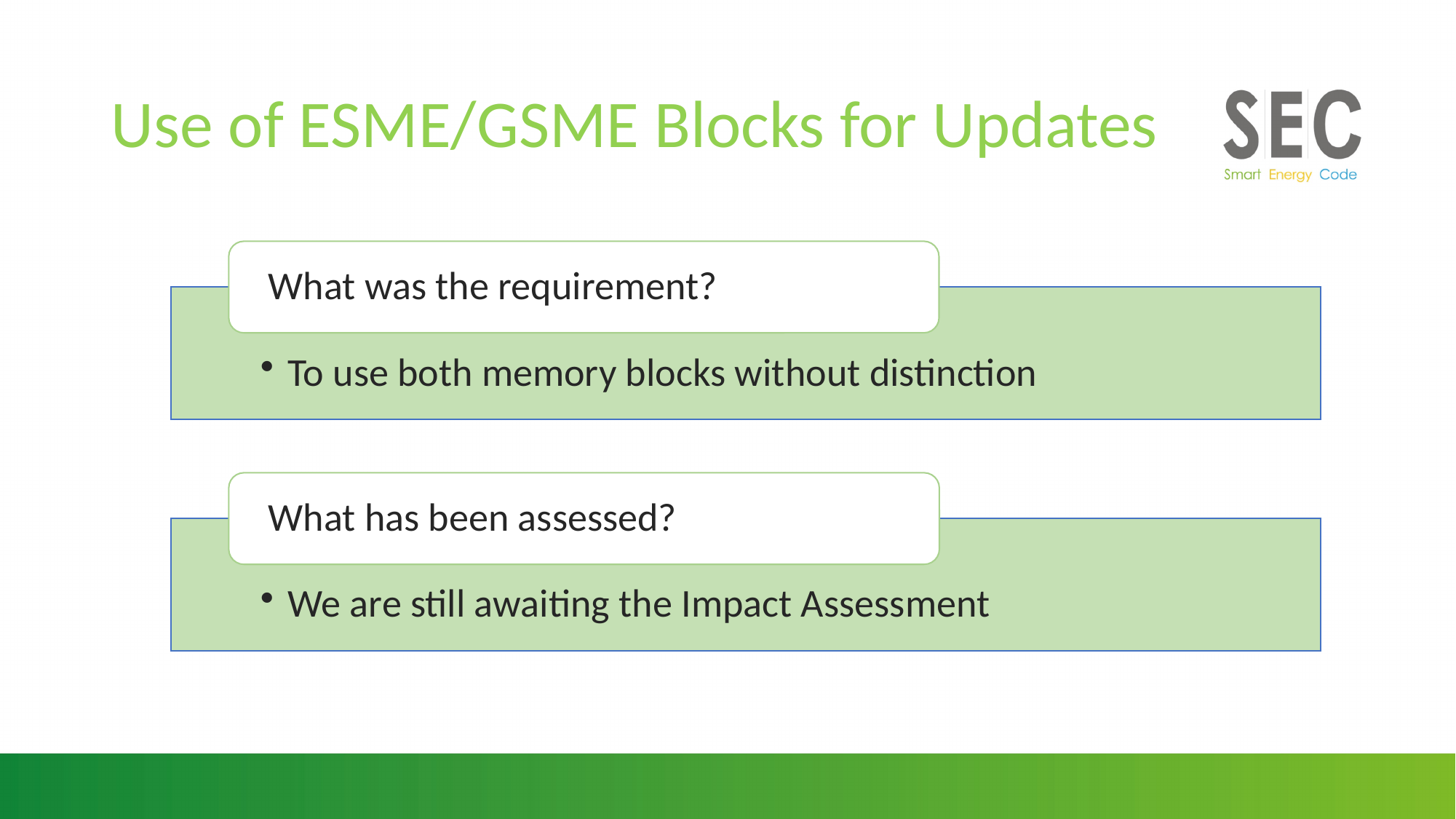

# Use of ESME/GSME Blocks for Updates
To use both memory blocks without distinction
What was the requirement?

We are still awaiting the Impact Assessment
What has been assessed?